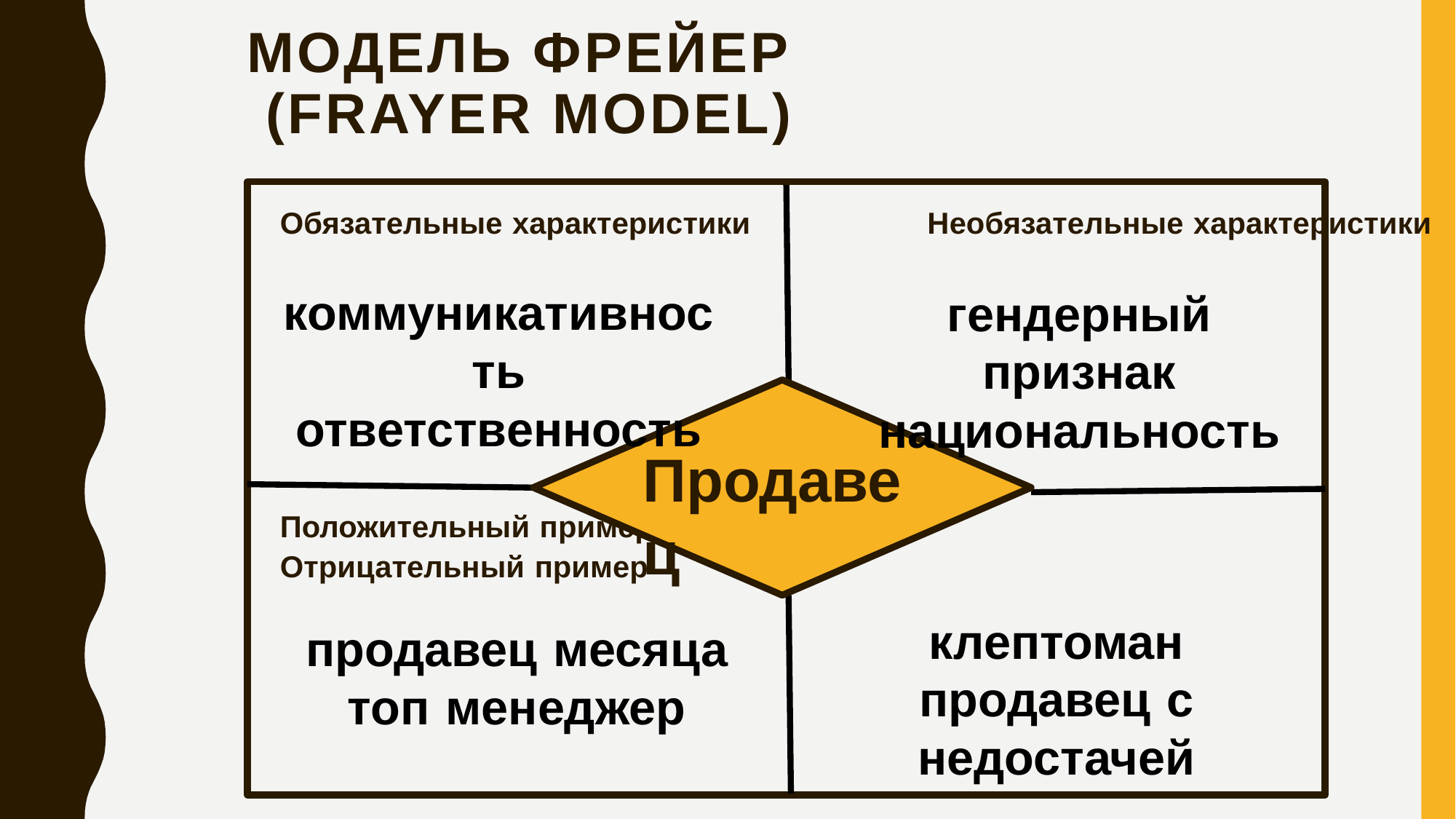

# МОДЕЛЬ ФРЕЙЕР (Frayer Model)

Обязательные характеристики                  Необязательные характеристики

Положительный пример                                                            Отрицательный пример
коммуникативность
ответственность
гендерный признак
национальность

Продавец
клептоман
продавец с недостачей
продавец месяца
топ менеджер